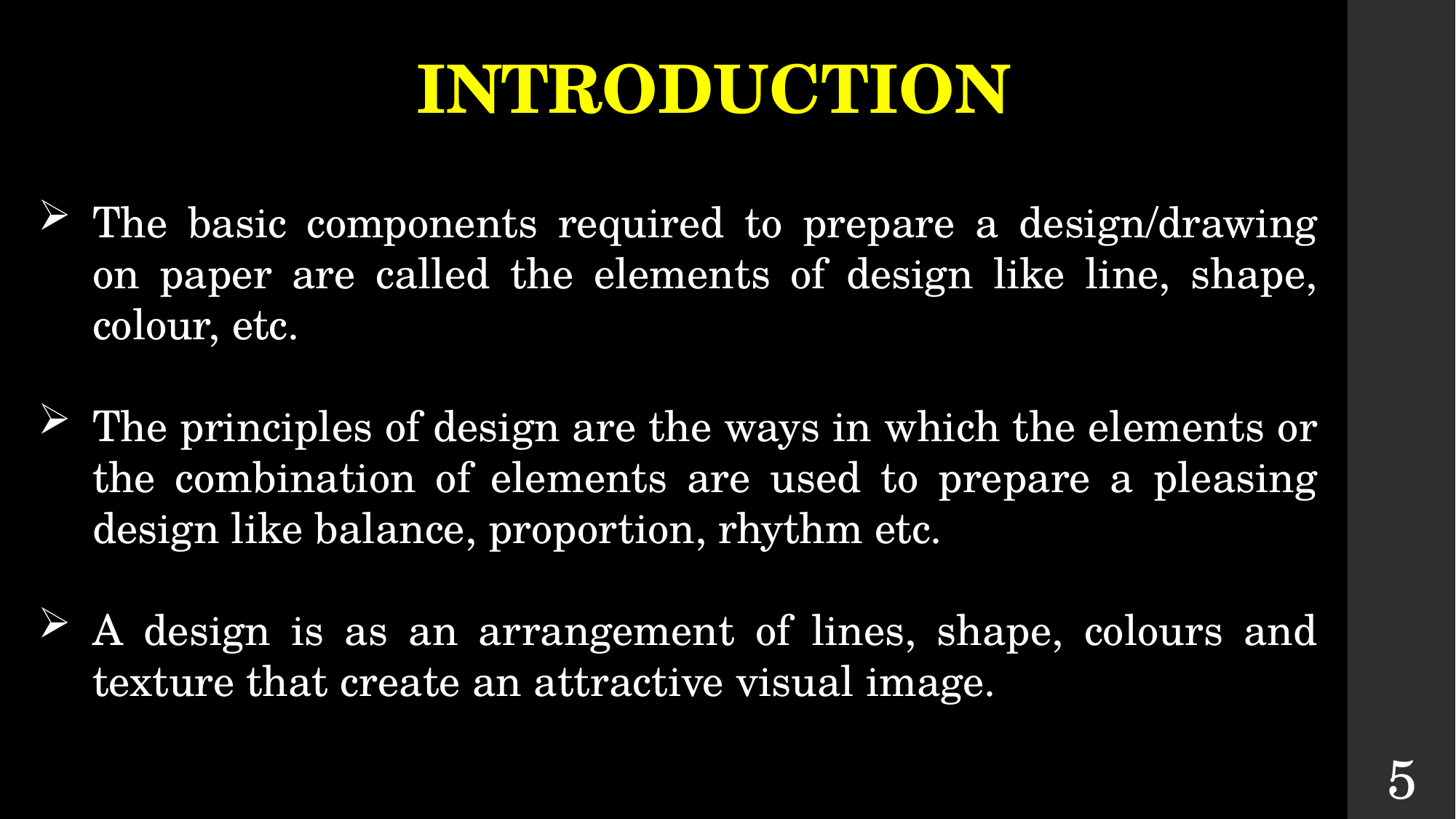

INTRODUCTION
The basic components required to prepare a design/drawing on paper are called the elements of design like line, shape, colour, etc.

The principles of design are the ways in which the elements or the combination of elements are used to prepare a pleasing design like balance, proportion, rhythm etc.

A design is as an arrangement of lines, shape, colours and texture that create an attractive visual image.
5